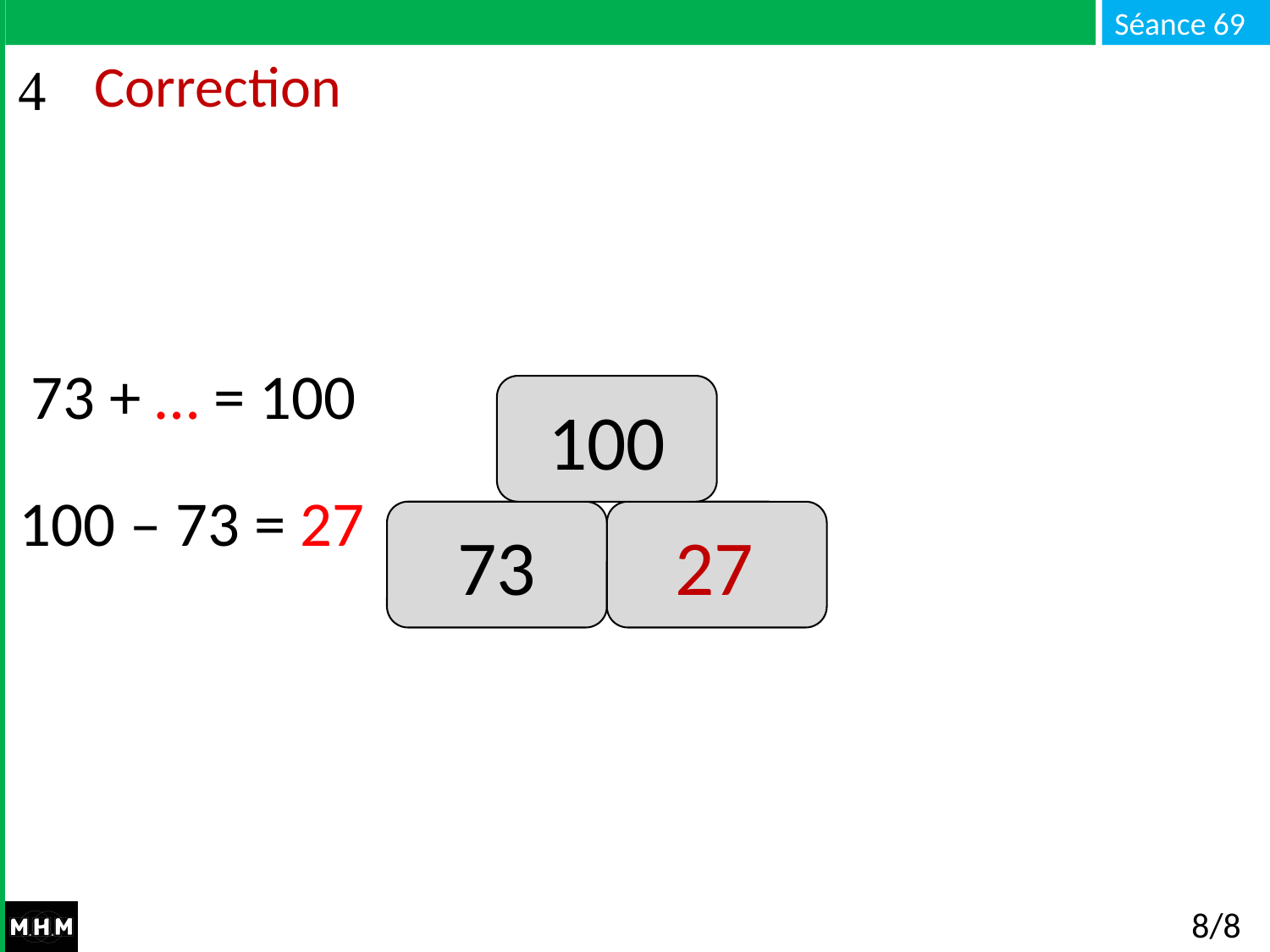

# Correction
73 + … = 100
100
100 – 73 = 27

73
27
8/8